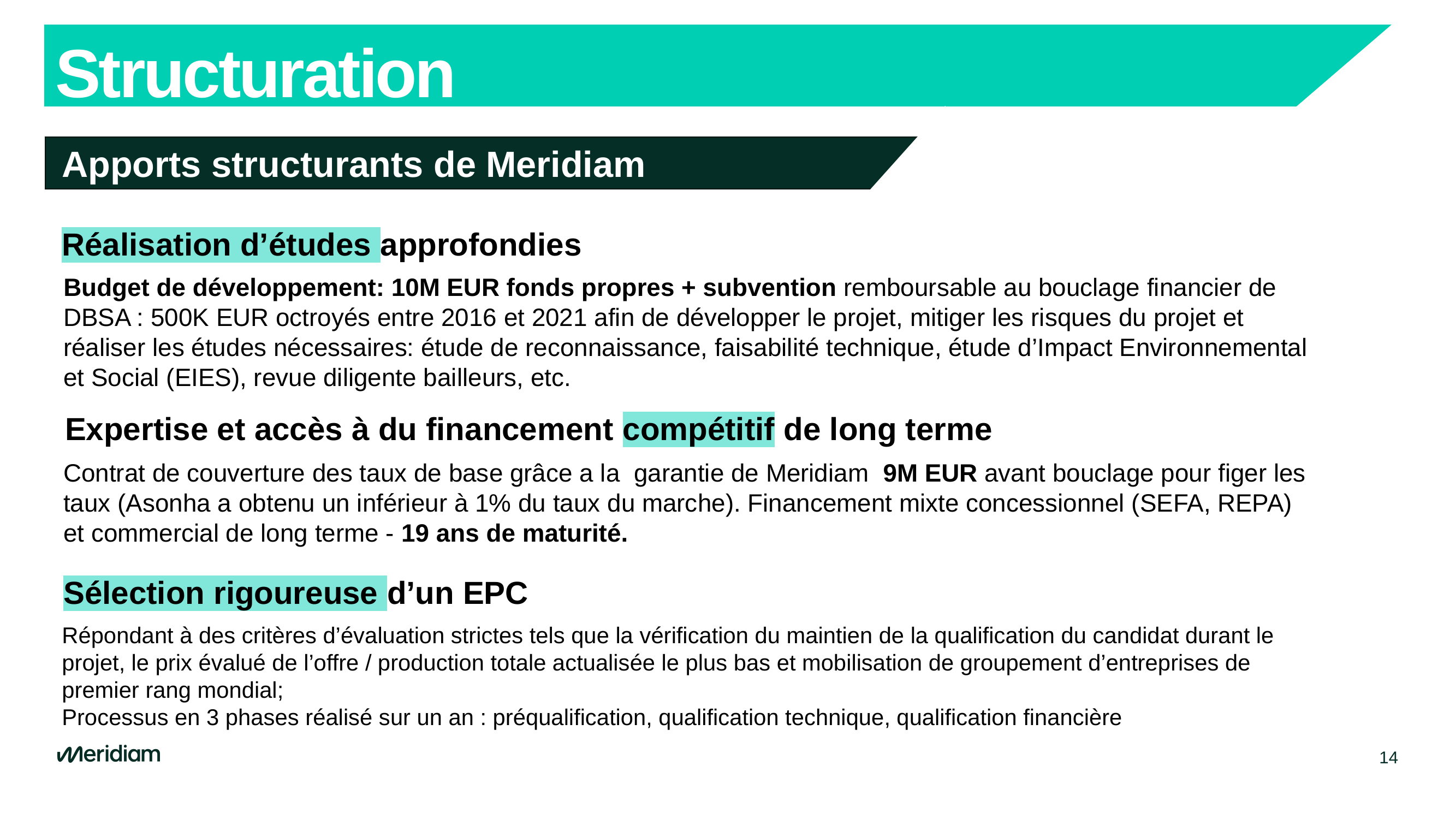

# Structuration

Apports structurants de Meridiam
Réalisation d’études approfondies
Budget de développement: 10M EUR fonds propres + subvention remboursable au bouclage financier de DBSA : 500K EUR octroyés entre 2016 et 2021 afin de développer le projet, mitiger les risques du projet et réaliser les études nécessaires: étude de reconnaissance, faisabilité technique, étude d’Impact Environnemental et Social (EIES), revue diligente bailleurs, etc.
Expertise et accès à du financement compétitif de long terme
Contrat de couverture des taux de base grâce a la  garantie de Meridiam  9M EUR avant bouclage pour figer les taux (Asonha a obtenu un inférieur à 1% du taux du marche). Financement mixte concessionnel (SEFA, REPA) et commercial de long terme - 19 ans de maturité.
Sélection rigoureuse d’un EPC
Répondant à des critères d’évaluation strictes tels que la vérification du maintien de la qualification du candidat durant le projet, le prix évalué de l’offre / production totale actualisée le plus bas et mobilisation de groupement d’entreprises de premier rang mondial;
Processus en 3 phases réalisé sur un an : préqualification, qualification technique, qualification financière
14